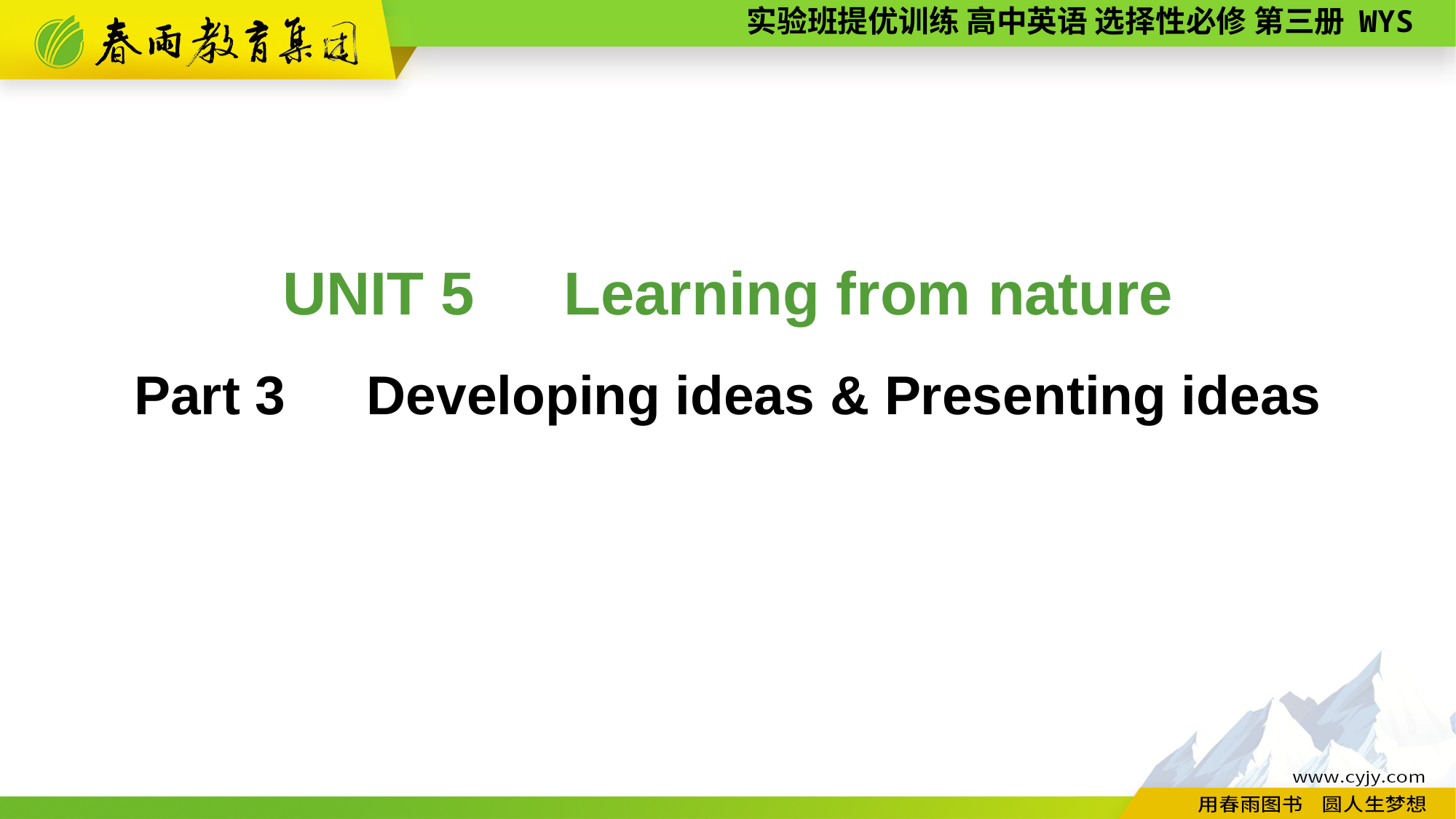

UNIT 5　Learning from nature
Part 3　Developing ideas & Presenting ideas